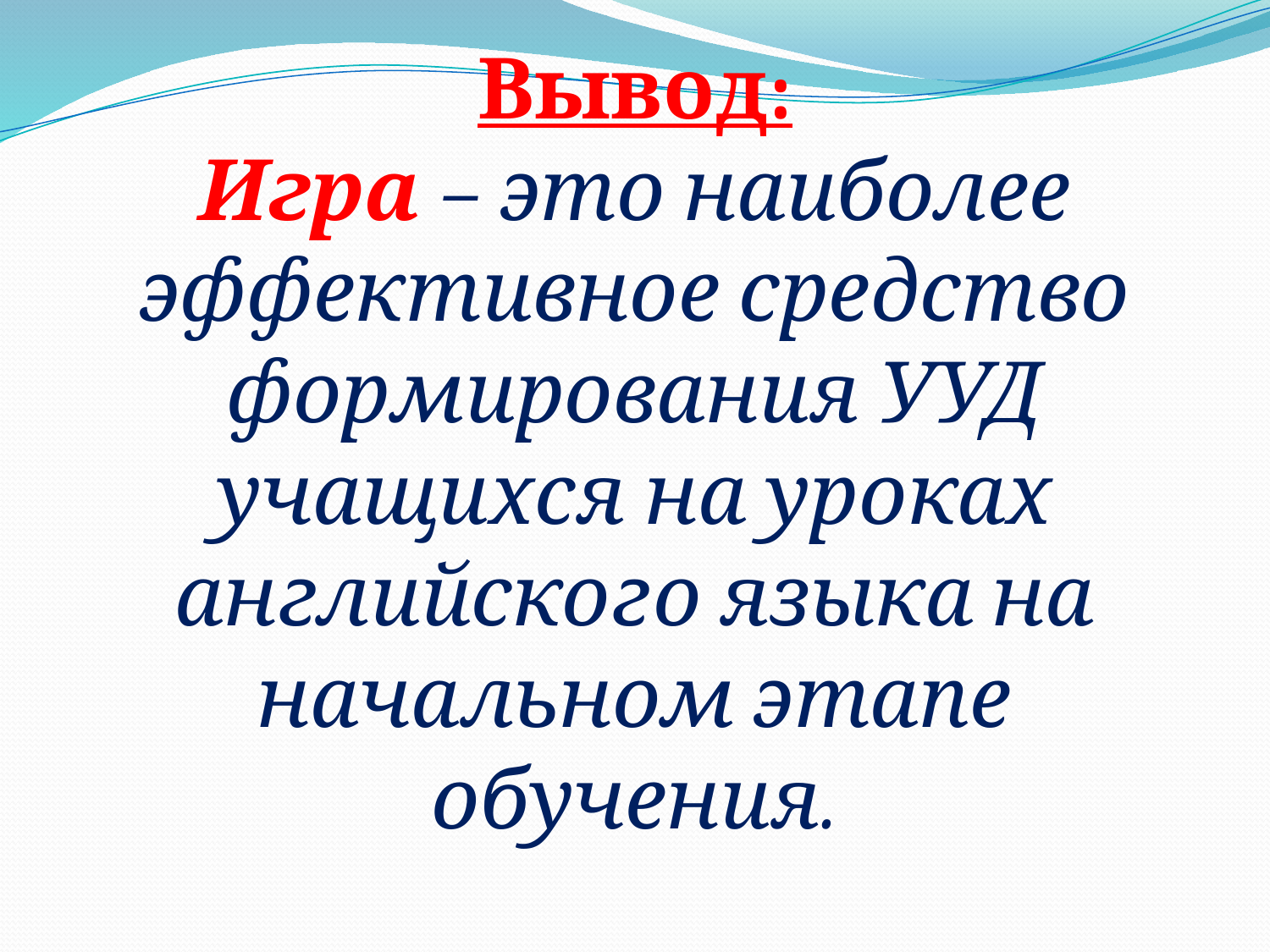

# Вывод: Игра – это наиболее эффективное средство формирования УУД учащихся на уроках английского языка на начальном этапе обучения.